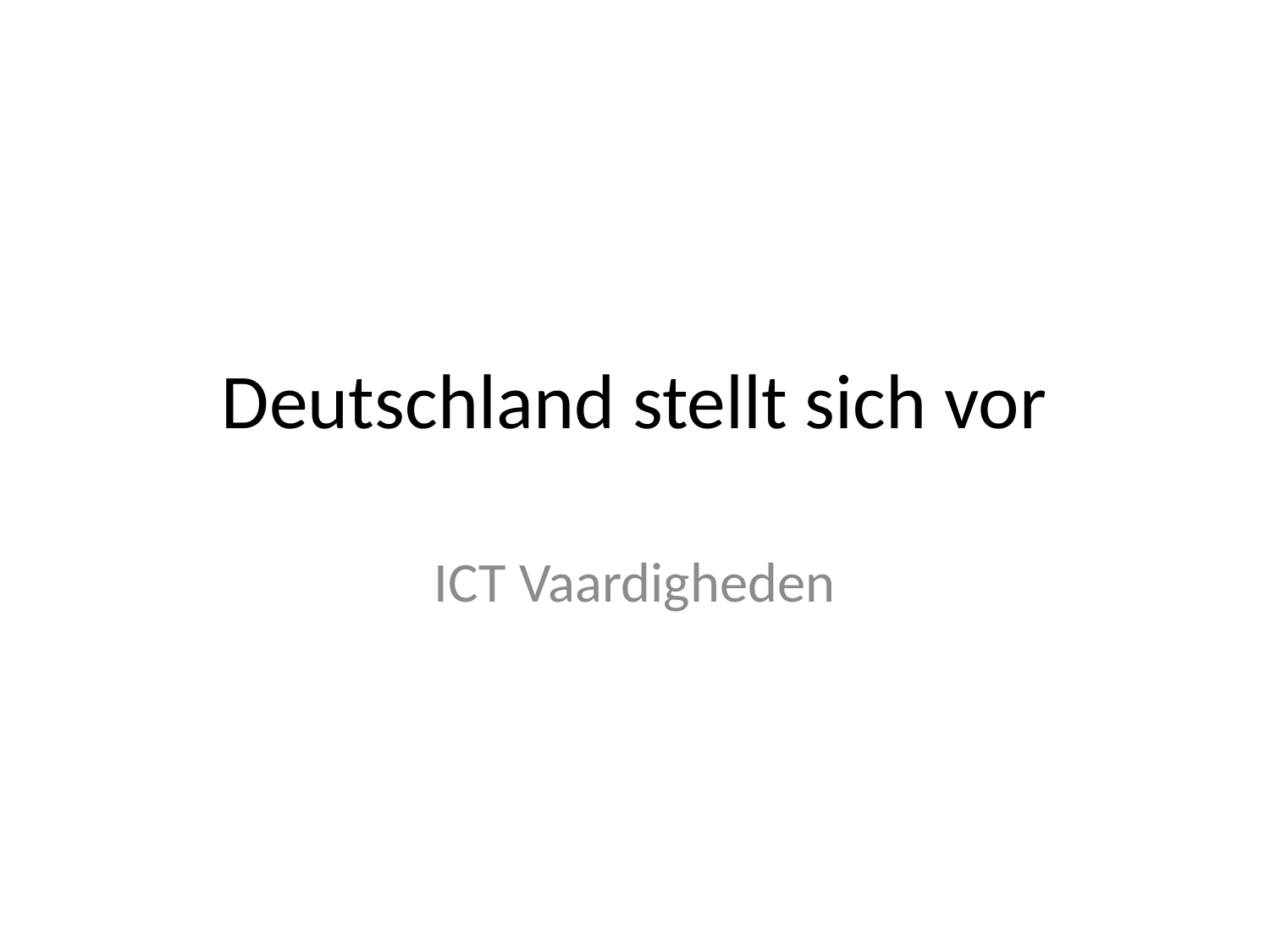

# Deutschland stellt sich vor
ICT Vaardigheden